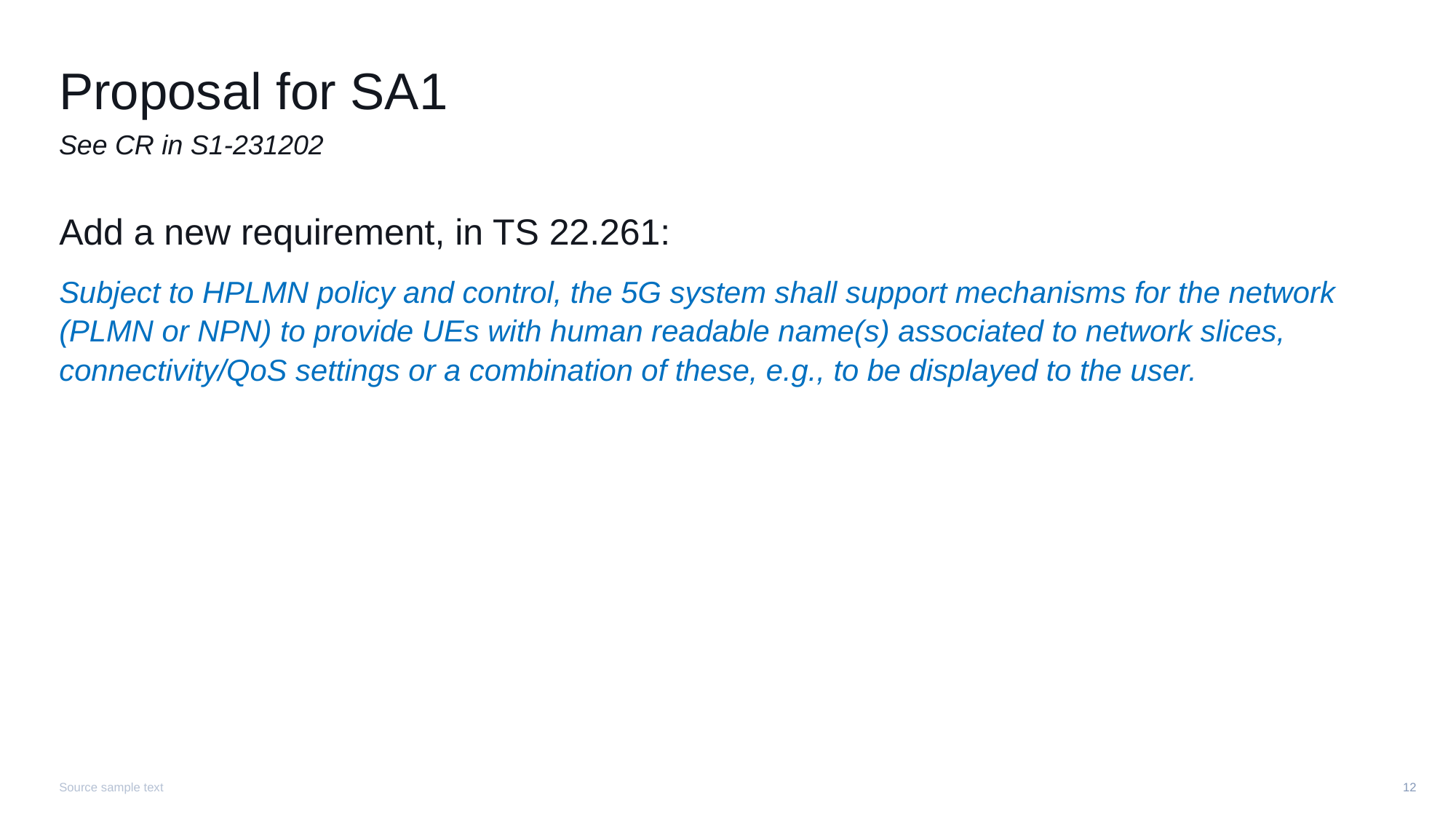

# Proposal for SA1
See CR in S1-231202
Add a new requirement, in TS 22.261:
Subject to HPLMN policy and control, the 5G system shall support mechanisms for the network (PLMN or NPN) to provide UEs with human readable name(s) associated to network slices, connectivity/QoS settings or a combination of these, e.g., to be displayed to the user.

Source sample text